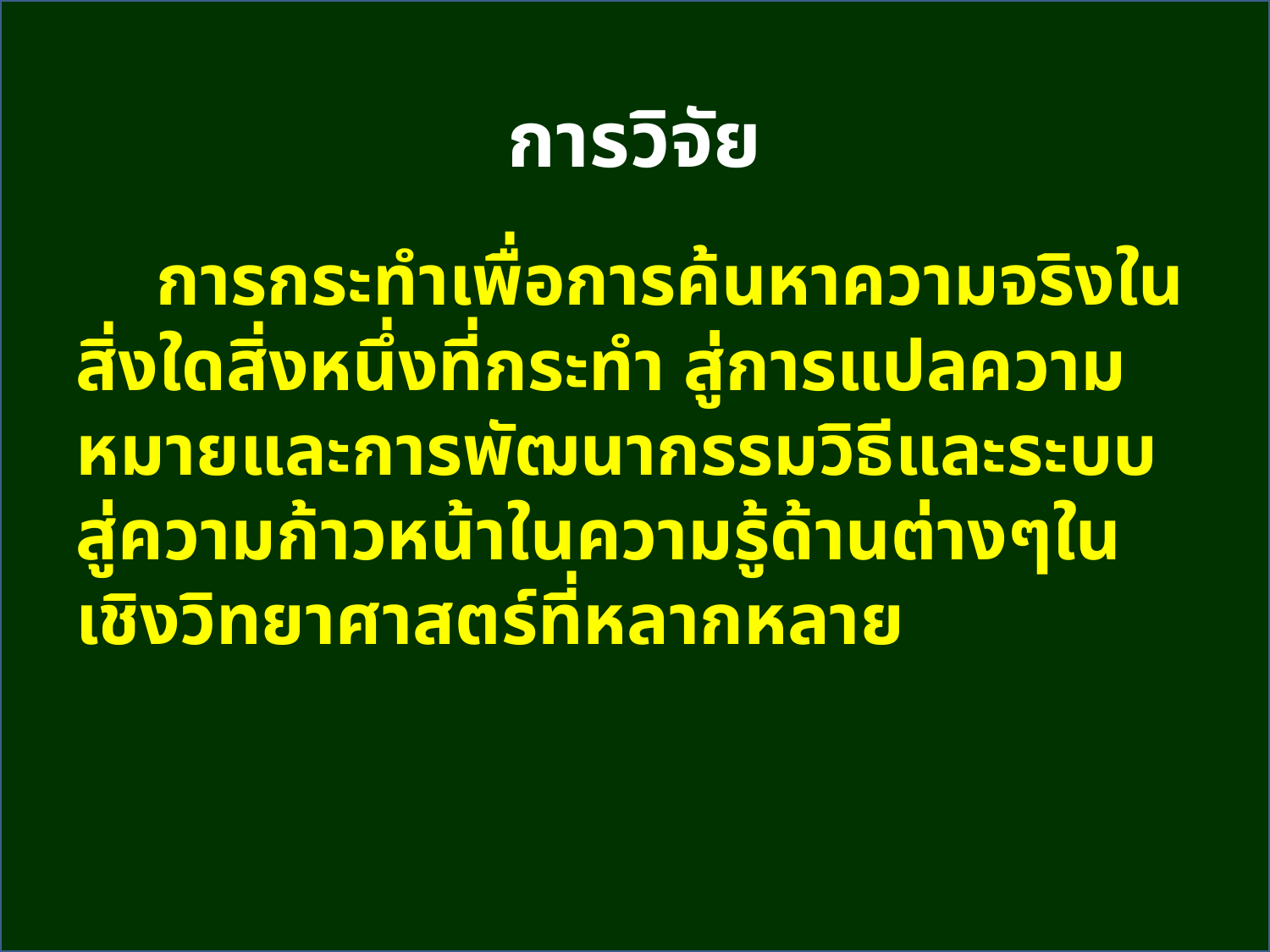

การวิจัย
    การกระทำเพื่อการค้นหาความจริงในสิ่งใดสิ่งหนึ่งที่กระทำ สู่การแปลความหมายและการพัฒนากรรมวิธีและระบบ  สู่ความก้าวหน้าในความรู้ด้านต่างๆในเชิงวิทยาศาสตร์ที่หลากหลาย